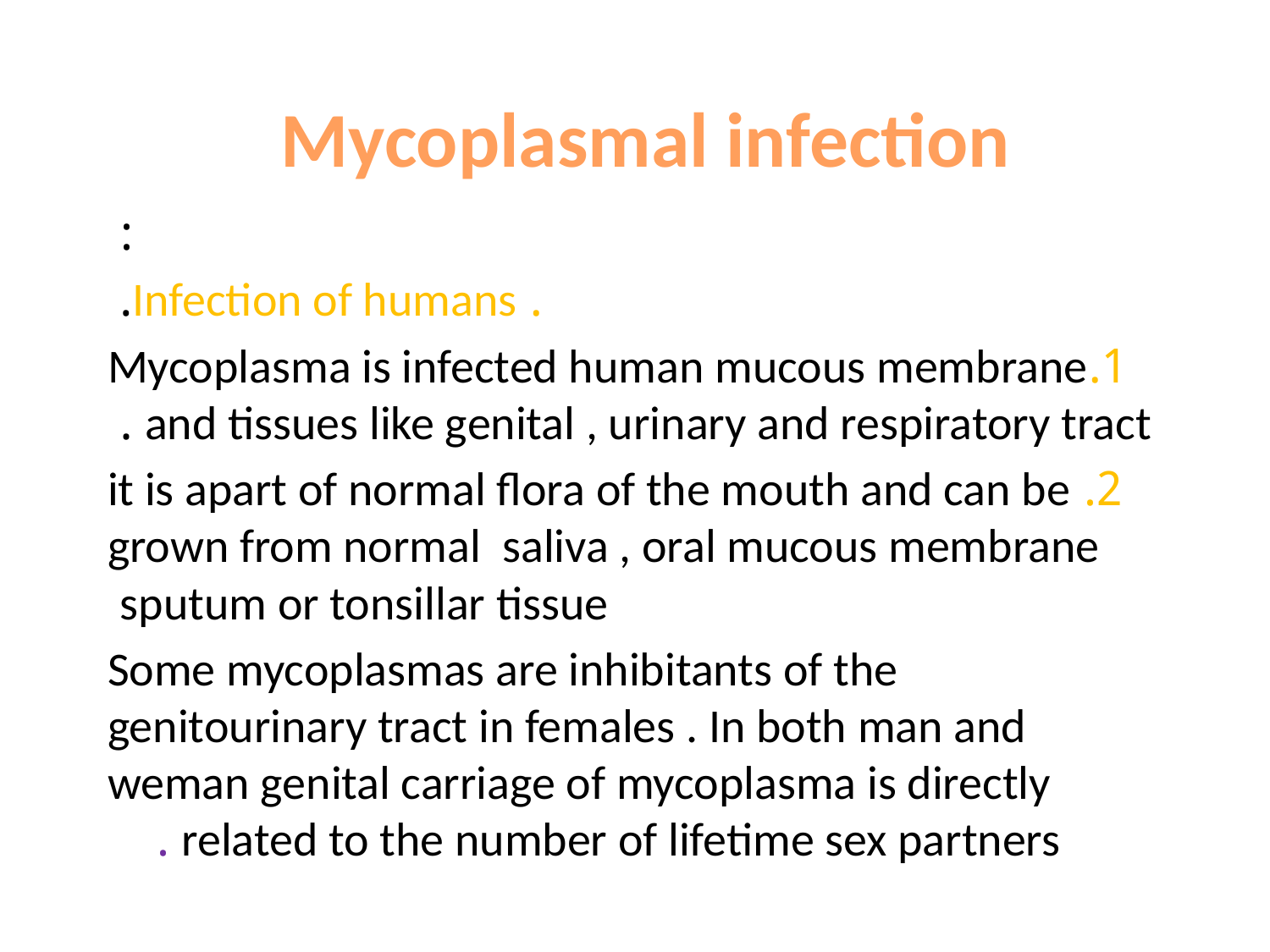

# Mycoplasmal infection
:
. Infection of humans.
1.Mycoplasma is infected human mucous membrane and tissues like genital , urinary and respiratory tract .
2. it is apart of normal flora of the mouth and can be grown from normal  saliva , oral mucous membrane sputum or tonsillar tissue
Some mycoplasmas are inhibitants of the genitourinary tract in females . In both man and weman genital carriage of mycoplasma is directly related to the number of lifetime sex partners .